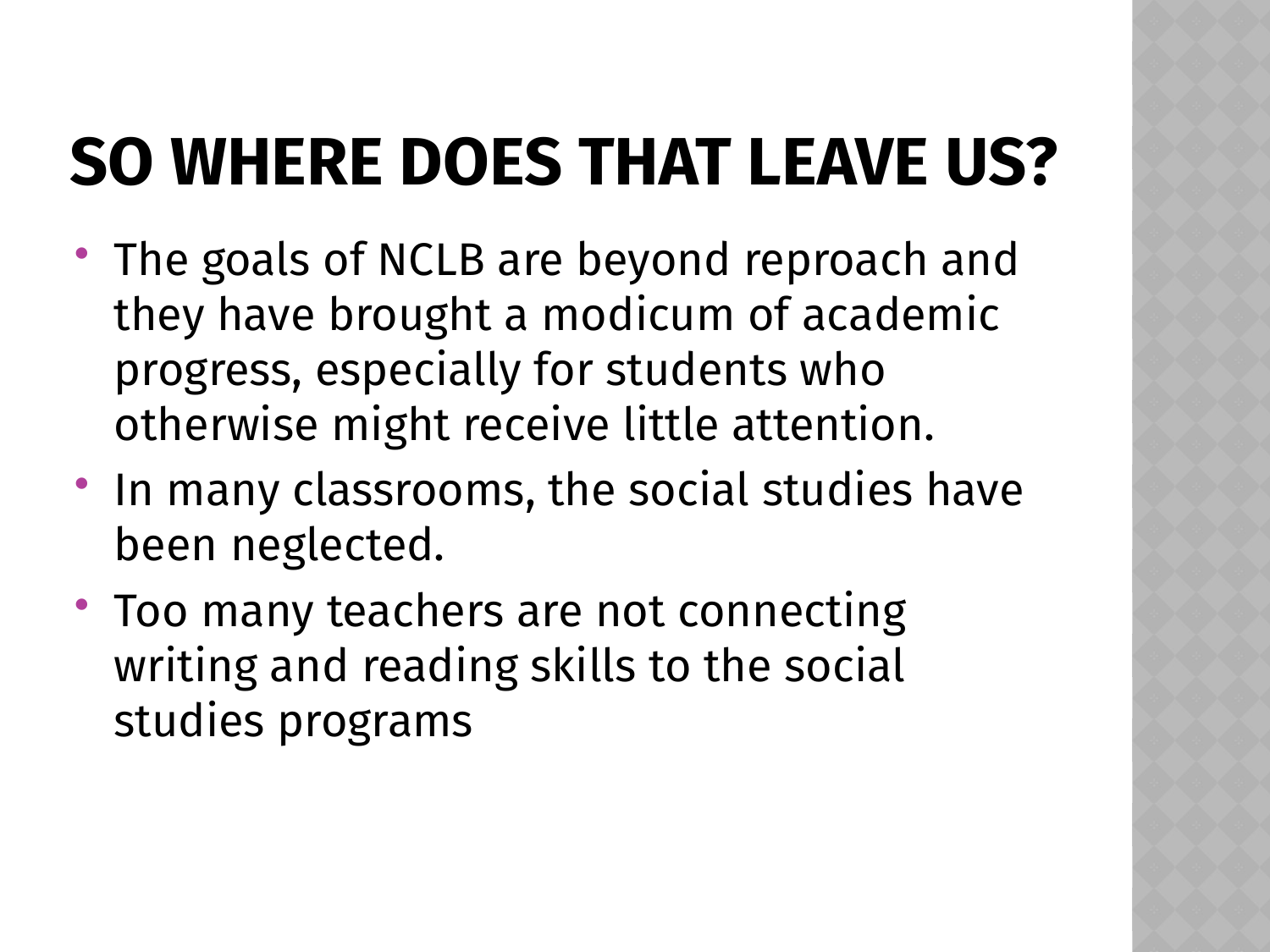

# So where does that leave us?
The goals of NCLB are beyond reproach and they have brought a modicum of academic progress, especially for students who otherwise might receive little attention.
In many classrooms, the social studies have been neglected.
Too many teachers are not connecting writing and reading skills to the social studies programs